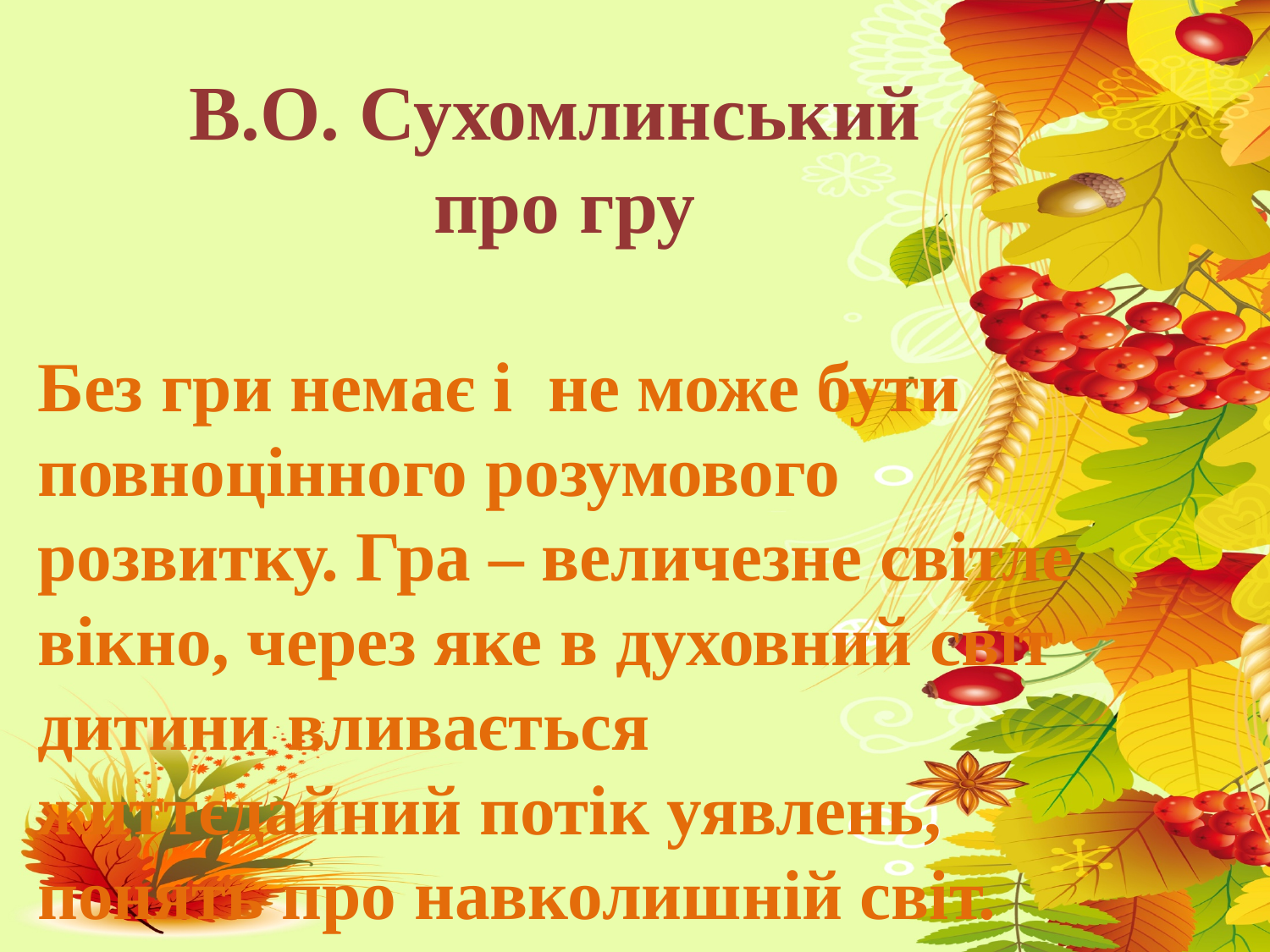

В.О. Сухомлинський
про гру
Без гри немає і  не може бути повноцінного розумового розвитку. Гра – величезне світле вікно, через яке в духовний світ дитини вливається життєдайний потік уявлень, понять про навколишній світ.
.